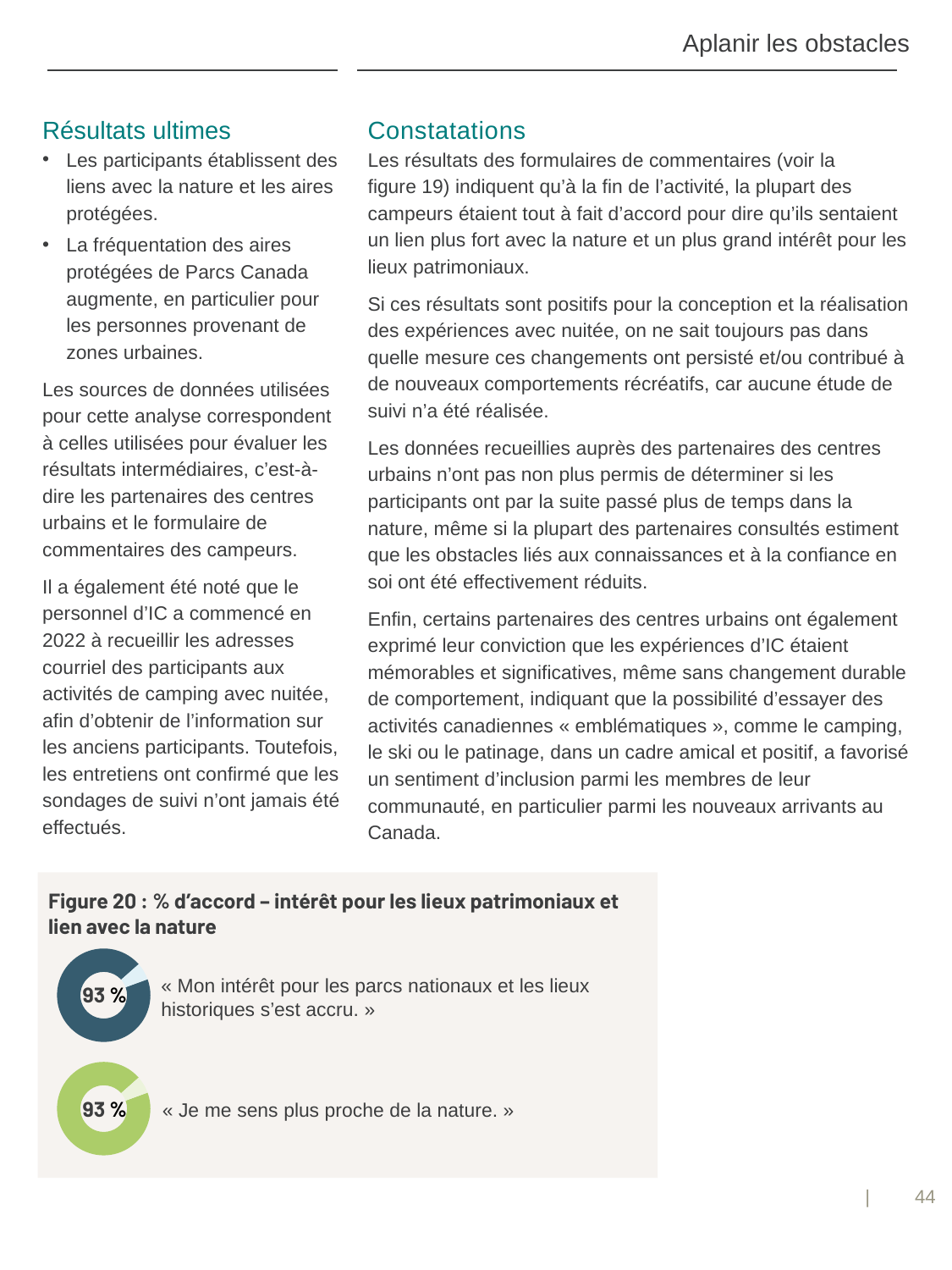

# Aplanir les obstacles
Résultats ultimes
Les participants établissent des liens avec la nature et les aires protégées.
La fréquentation des aires protégées de Parcs Canada augmente, en particulier pour les personnes provenant de zones urbaines.
Les sources de données utilisées pour cette analyse correspondent à celles utilisées pour évaluer les résultats intermédiaires, c’est-à-dire les partenaires des centres urbains et le formulaire de commentaires des campeurs.
Il a également été noté que le personnel d’IC a commencé en 2022 à recueillir les adresses courriel des participants aux activités de camping avec nuitée, afin d’obtenir de l’information sur les anciens participants. Toutefois, les entretiens ont confirmé que les sondages de suivi n’ont jamais été effectués.
Constatations
Les résultats des formulaires de commentaires (voir la figure 19) indiquent qu’à la fin de l’activité, la plupart des campeurs étaient tout à fait d’accord pour dire qu’ils sentaient un lien plus fort avec la nature et un plus grand intérêt pour les lieux patrimoniaux.
Si ces résultats sont positifs pour la conception et la réalisation des expériences avec nuitée, on ne sait toujours pas dans quelle mesure ces changements ont persisté et/ou contribué à de nouveaux comportements récréatifs, car aucune étude de suivi n’a été réalisée.
Les données recueillies auprès des partenaires des centres urbains n’ont pas non plus permis de déterminer si les participants ont par la suite passé plus de temps dans la nature, même si la plupart des partenaires consultés estiment que les obstacles liés aux connaissances et à la confiance en soi ont été effectivement réduits.
Enfin, certains partenaires des centres urbains ont également exprimé leur conviction que les expériences d’IC étaient mémorables et significatives, même sans changement durable de comportement, indiquant que la possibilité d’essayer des activités canadiennes « emblématiques », comme le camping, le ski ou le patinage, dans un cadre amical et positif, a favorisé un sentiment d’inclusion parmi les membres de leur communauté, en particulier parmi les nouveaux arrivants au Canada.

Figure 20 : % d’accord – intérêt pour les lieux patrimoniaux et lien avec la nature

### Chart

| Category |  |
|---|---|
| Strongly Agree | 0.94 |
| Other | 0.06 |
« Mon intérêt pour les parcs nationaux et les lieux historiques s’est accru. »
93 %

### Chart

| Category |  |
|---|---|
| Strongly Agree | 0.94 |
| Other | 0.06 |
« Je me sens plus proche de la nature. »
93 %